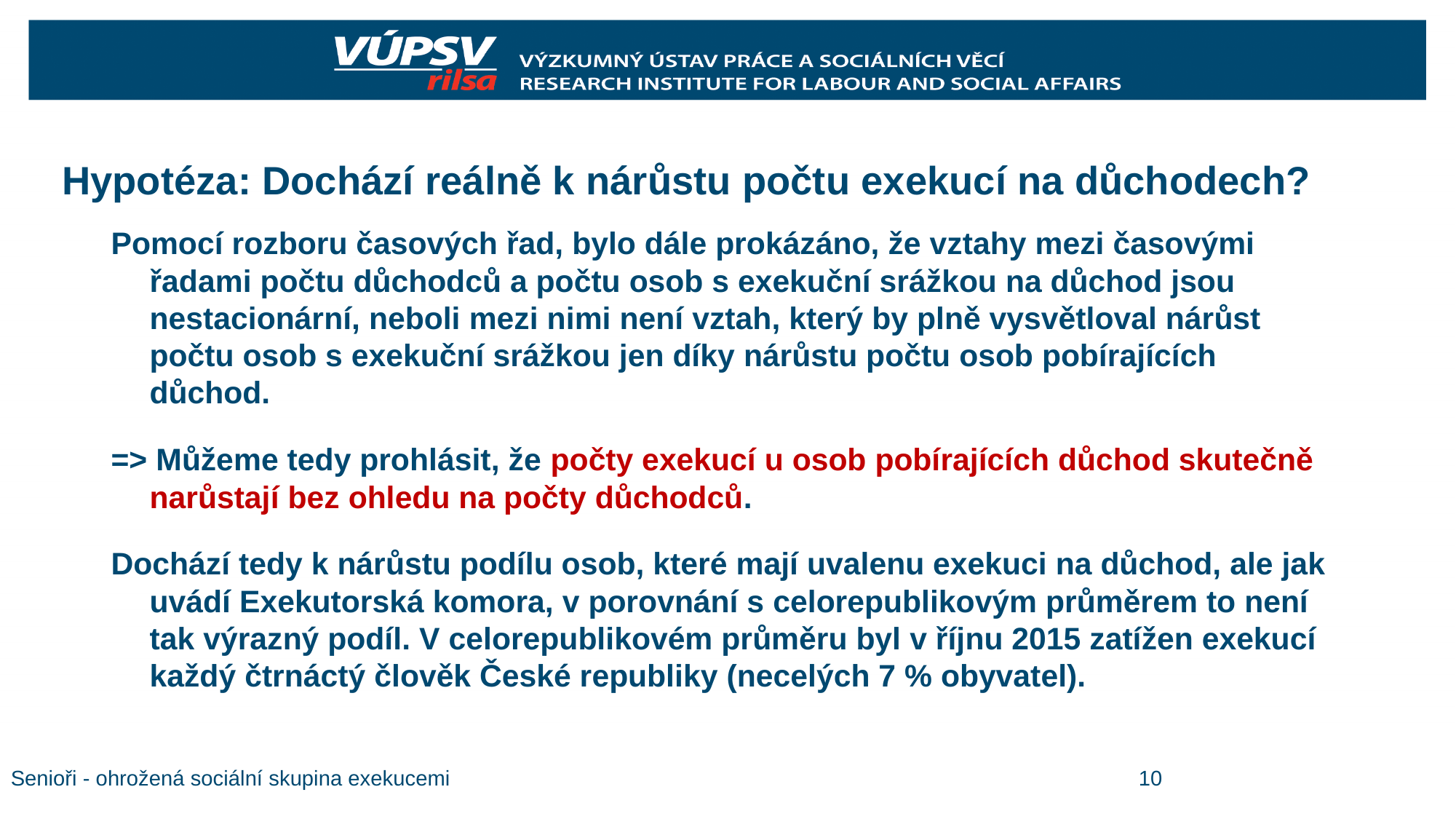

# Hypotéza: Dochází reálně k nárůstu počtu exekucí na důchodech?
Pomocí rozboru časových řad, bylo dále prokázáno, že vztahy mezi časovými řadami počtu důchodců a počtu osob s exekuční srážkou na důchod jsou nestacionární, neboli mezi nimi není vztah, který by plně vysvětloval nárůst počtu osob s exekuční srážkou jen díky nárůstu počtu osob pobírajících důchod.

=> Můžeme tedy prohlásit, že počty exekucí u osob pobírajících důchod skutečně narůstají bez ohledu na počty důchodců.

Dochází tedy k nárůstu podílu osob, které mají uvalenu exekuci na důchod, ale jak uvádí Exekutorská komora, v porovnání s celorepublikovým průměrem to není tak výrazný podíl. V celorepublikovém průměru byl v říjnu 2015 zatížen exekucí každý čtrnáctý člověk České republiky (necelých 7 % obyvatel).
Senioři - ohrožená sociální skupina exekucemi
10